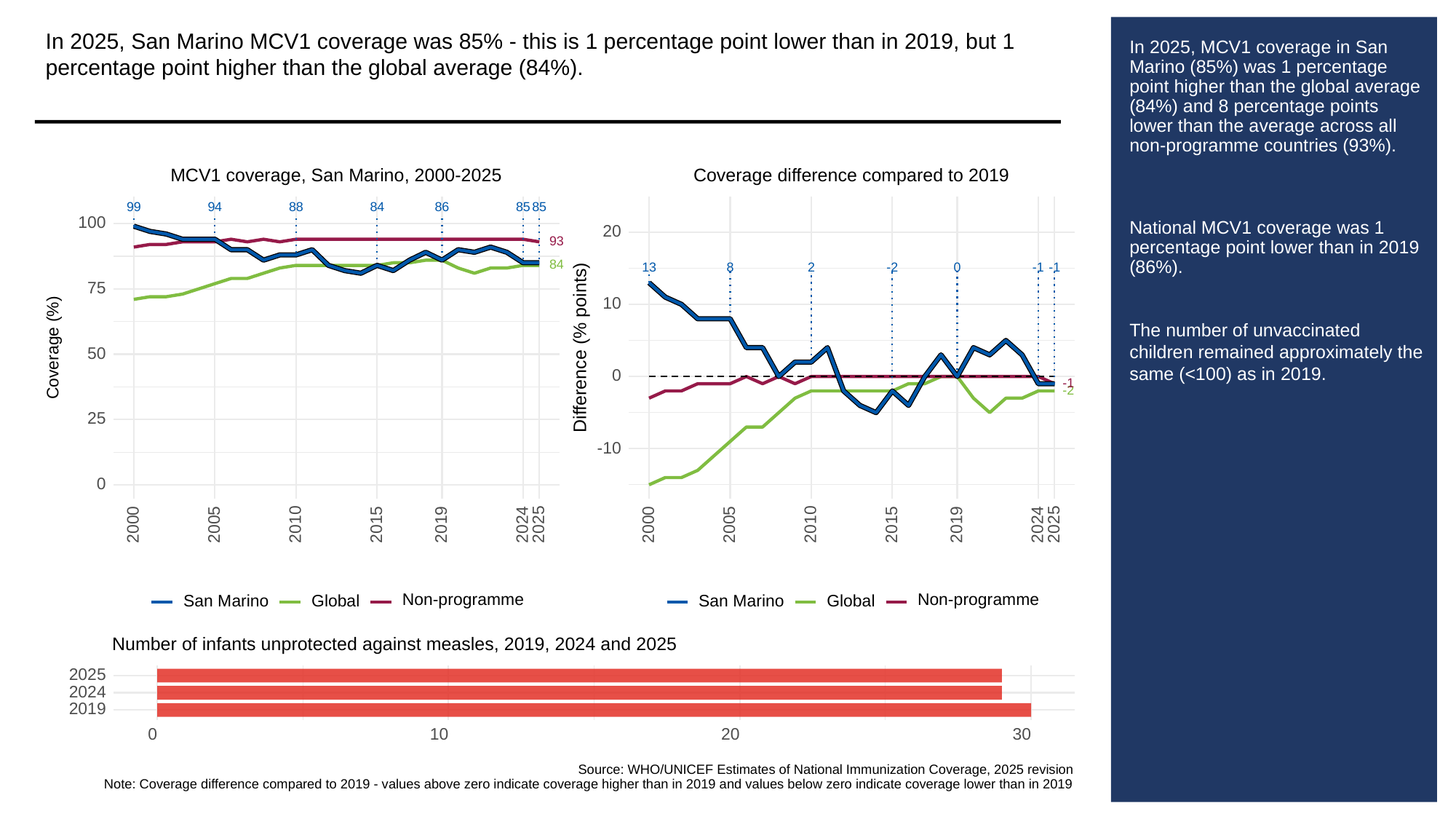

In 2025, San Marino MCV1 coverage was 85% - this is 1 percentage point lower than in 2019, but 1 percentage point higher than the global average (84%).
# In 2025, MCV1 coverage in San Marino (85%) was 1 percentage point higher than the global average (84%) and 8 percentage points lower than the average across all non-programme countries (93%).

National MCV1 coverage was 1 percentage point lower than in 2019 (86%).

The number of unvaccinated children remained approximately the same (<100) as in 2019.

MCV1 coverage, San Marino, 2000-2025
Coverage difference compared to 2019

99
94
88
84
86
85
85
100

20

93

84
13
8
0
2
-2
-1
-1

75

10

Difference (% points)
Coverage (%)

50

0

-1
-2

25

-10

0

2000
2005
2010
2015
2019
2024
2025
2000
2005
2010
2015
2019
2024
2025
Non-programme
Non-programme
San Marino
Global
San Marino
Global

Number of infants unprotected against measles, 2019, 2024 and 2025

2025

2024

2019

30
0
10
20
Source: WHO/UNICEF Estimates of National Immunization Coverage, 2025 revision
Note: Coverage difference compared to 2019 - values above zero indicate coverage higher than in 2019 and values below zero indicate coverage lower than in 2019